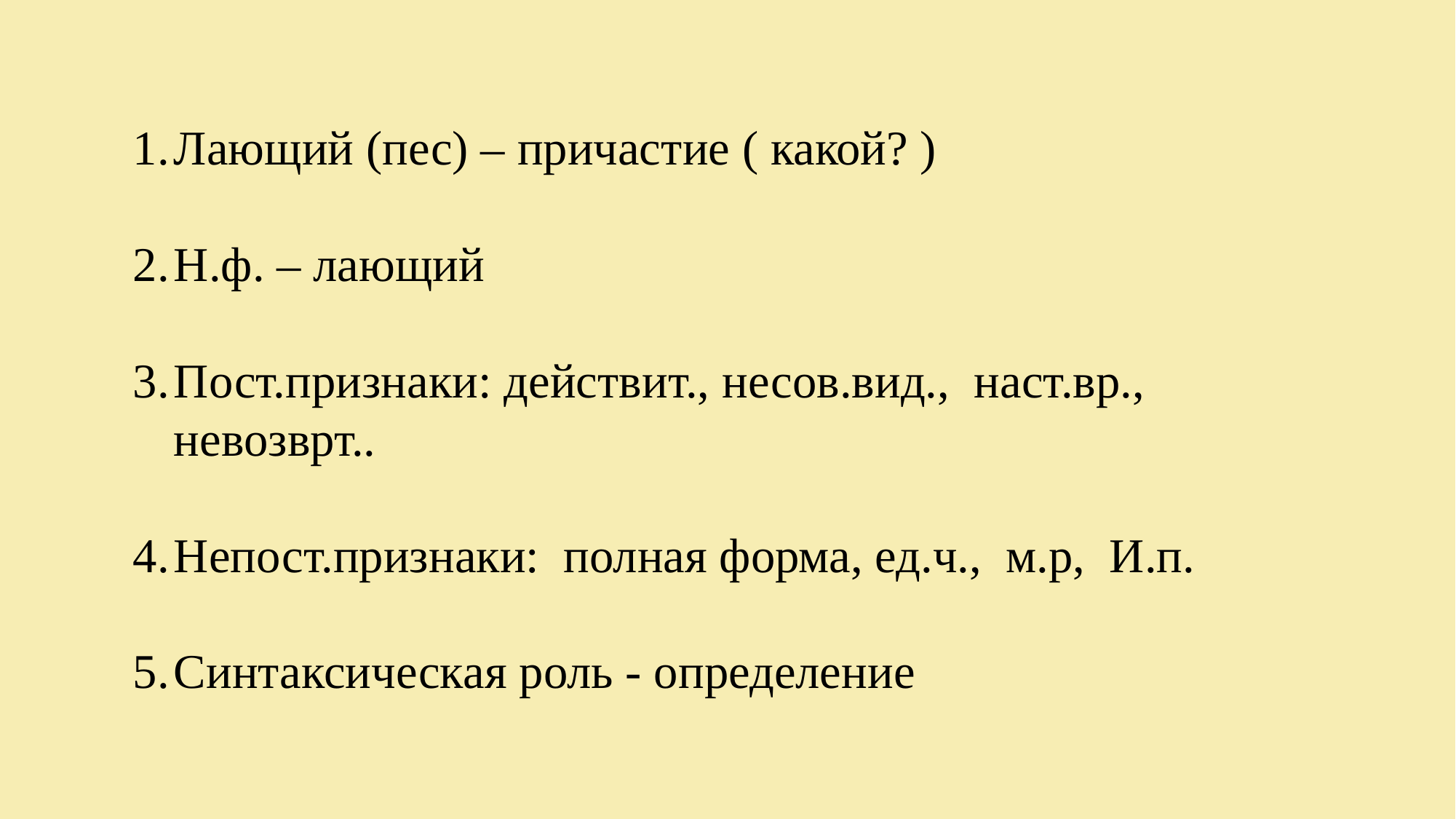

Лающий (пес) – причастие ( какой? )

Н.ф. – лающий

Пост.признаки: действит., несов.вид.,  наст.вр.,  невозврт..

Непост.признаки:  полная форма, ед.ч.,  м.р,  И.п.

Синтаксическая роль - определение